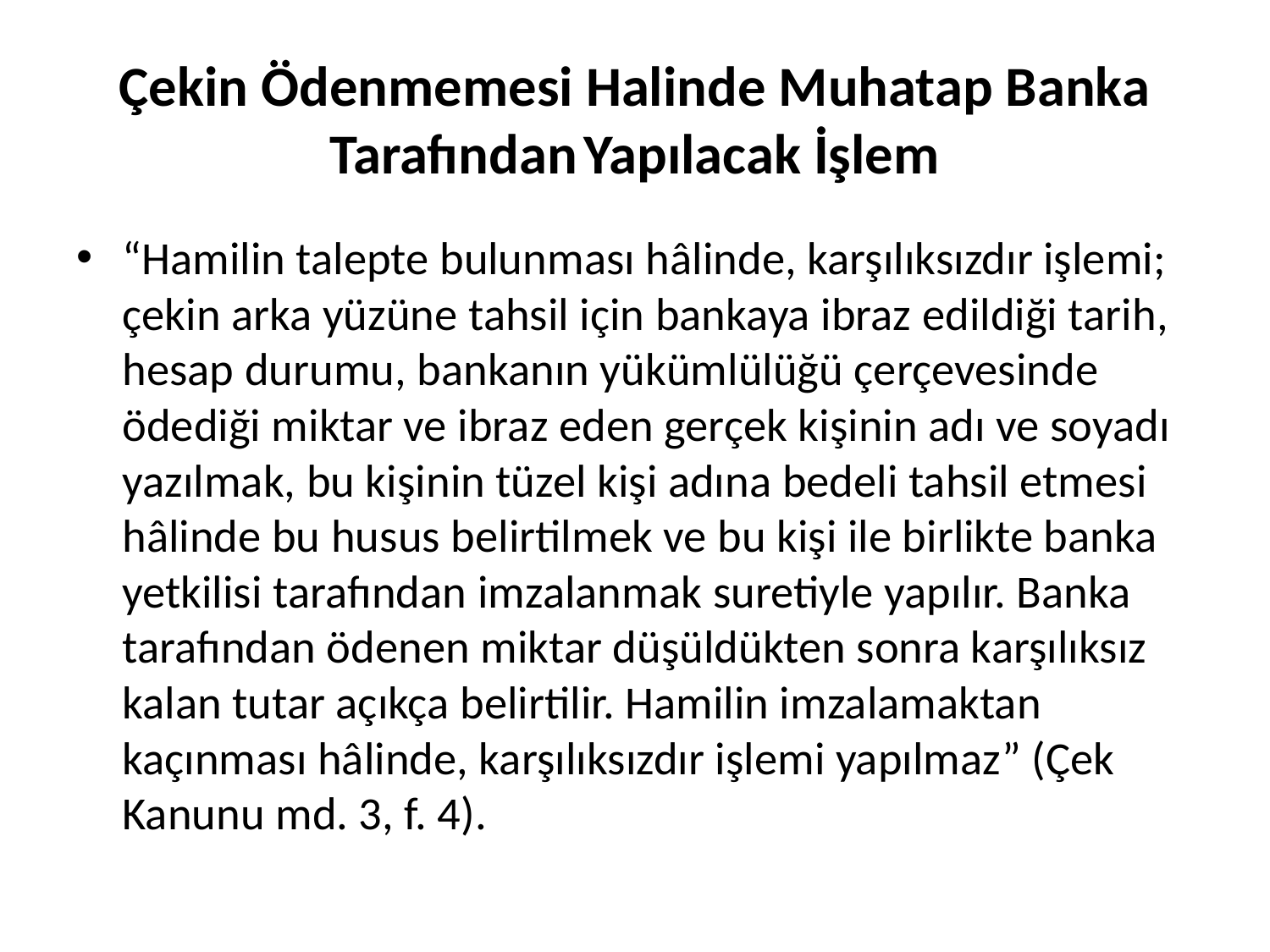

# Çekin Ödenmemesi Halinde Muhatap Banka Tarafından	Yapılacak İşlem
“Hamilin talepte bulunması hâlinde, karşılıksızdır işlemi; çekin arka yüzüne tahsil için bankaya ibraz edildiği tarih, hesap durumu, bankanın yükümlülüğü çerçevesinde ödediği miktar ve ibraz eden gerçek kişinin adı ve soyadı yazılmak, bu kişinin tüzel kişi adına bedeli tahsil etmesi hâlinde bu husus belirtilmek ve bu kişi ile birlikte banka yetkilisi tarafından imzalanmak suretiyle yapılır. Banka tarafından ödenen miktar düşüldükten sonra karşılıksız kalan tutar açıkça belirtilir. Hamilin imzalamaktan kaçınması hâlinde, karşılıksızdır işlemi yapılmaz” (Çek Kanunu md. 3, f. 4).